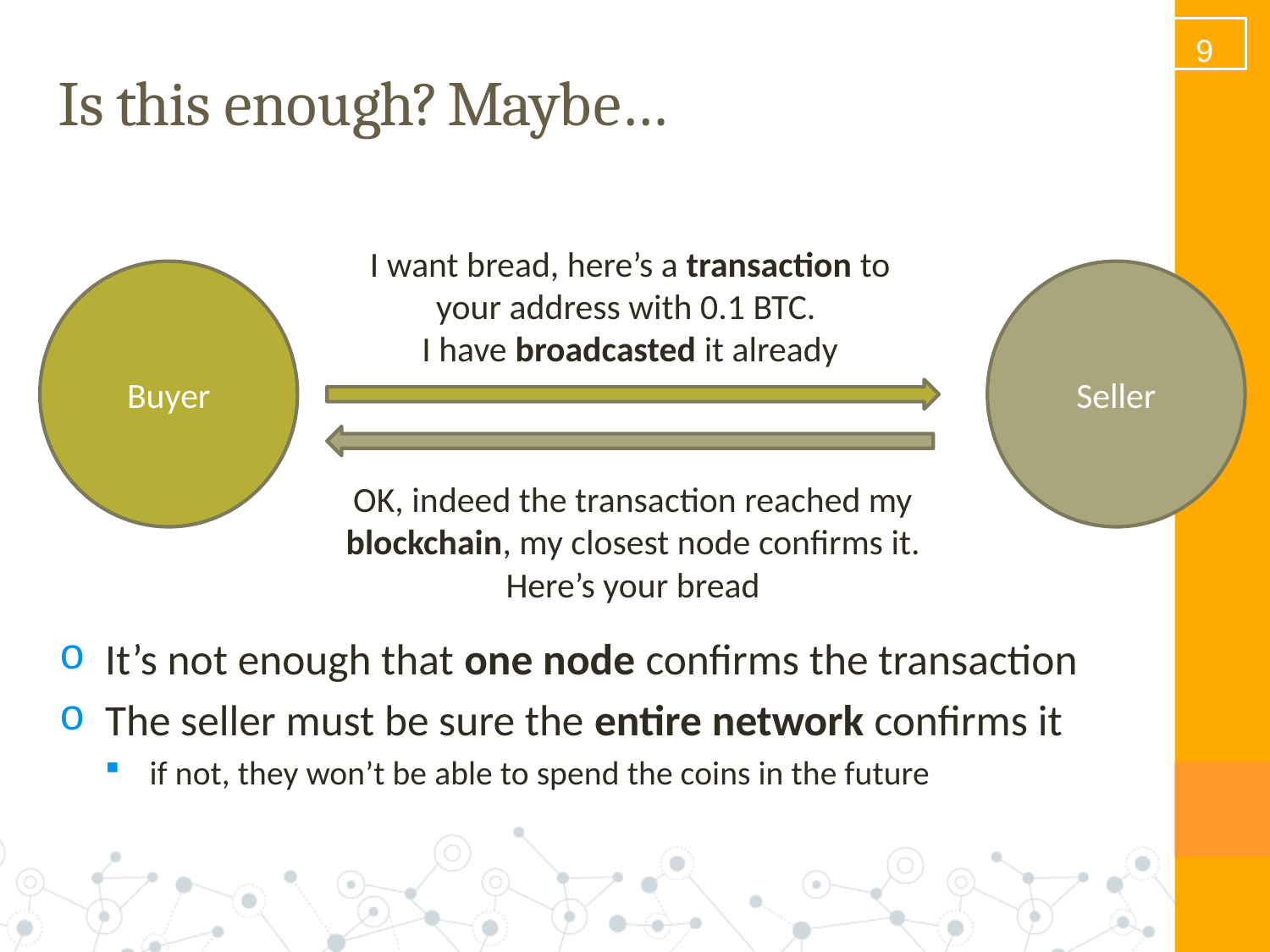

9
# Is this enough? Maybe…

It’s not enough that one node confirms the transaction
The seller must be sure the entire network confirms it
if not, they won’t be able to spend the coins in the future
I want bread, here’s a transaction to your address with 0.1 BTC.
I have broadcasted it already
Seller
Buyer

OK, indeed the transaction reached my blockchain, my closest node confirms it. Here’s your bread